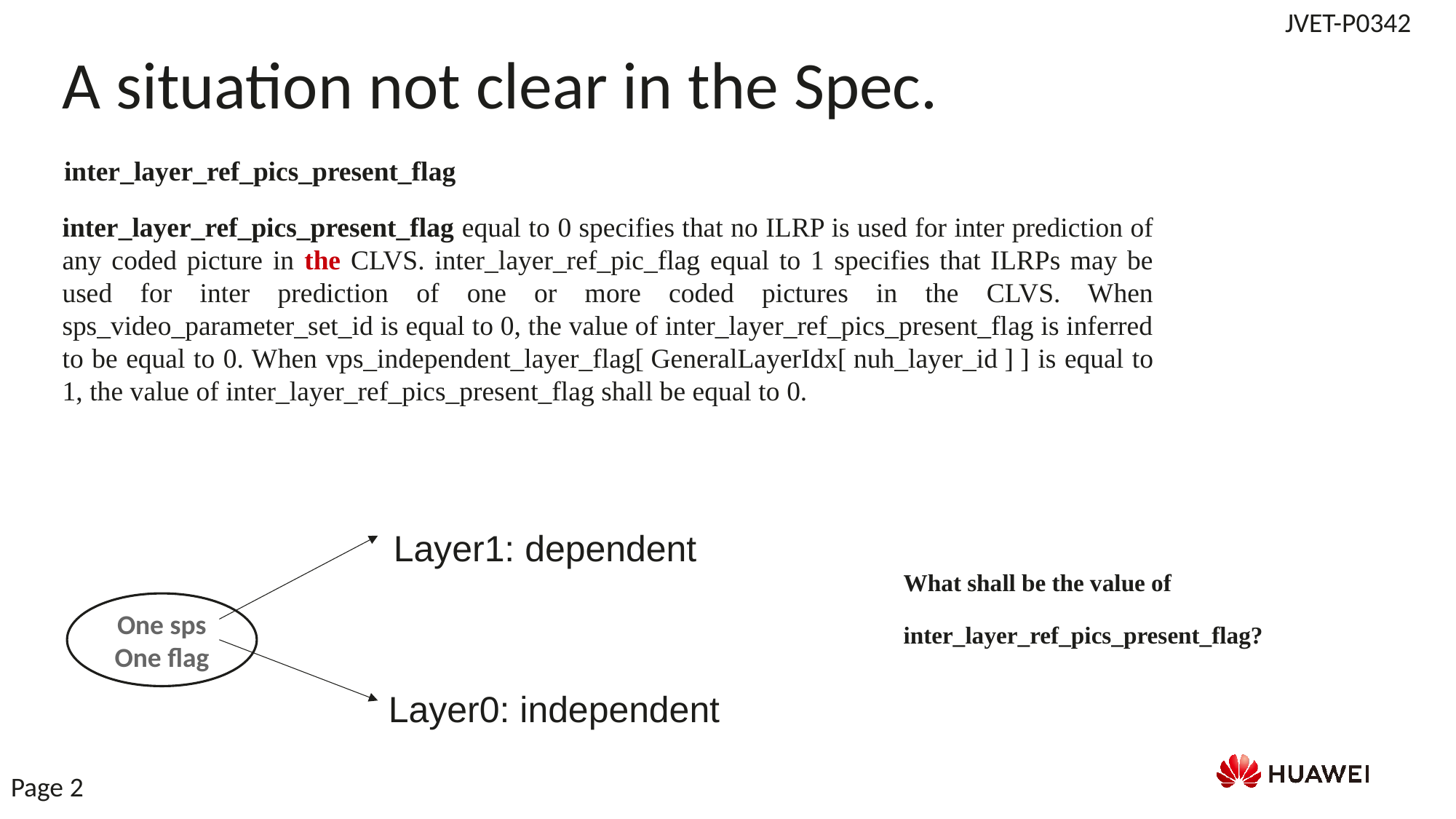

A situation not clear in the Spec.
inter_layer_ref_pics_present_flag
inter_layer_ref_pics_present_flag equal to 0 specifies that no ILRP is used for inter prediction of any coded picture in the CLVS. inter_layer_ref_pic_flag equal to 1 specifies that ILRPs may be used for inter prediction of one or more coded pictures in the CLVS. When sps_video_parameter_set_id is equal to 0, the value of inter_layer_ref_pics_present_flag is inferred to be equal to 0. When vps_independent_layer_flag[ GeneralLayerIdx[ nuh_layer_id ] ] is equal to 1, the value of inter_layer_ref_pics_present_flag shall be equal to 0.
Layer1: dependent
What shall be the value of
inter_layer_ref_pics_present_flag?
One sps
One flag
Layer0: independent

Page 2